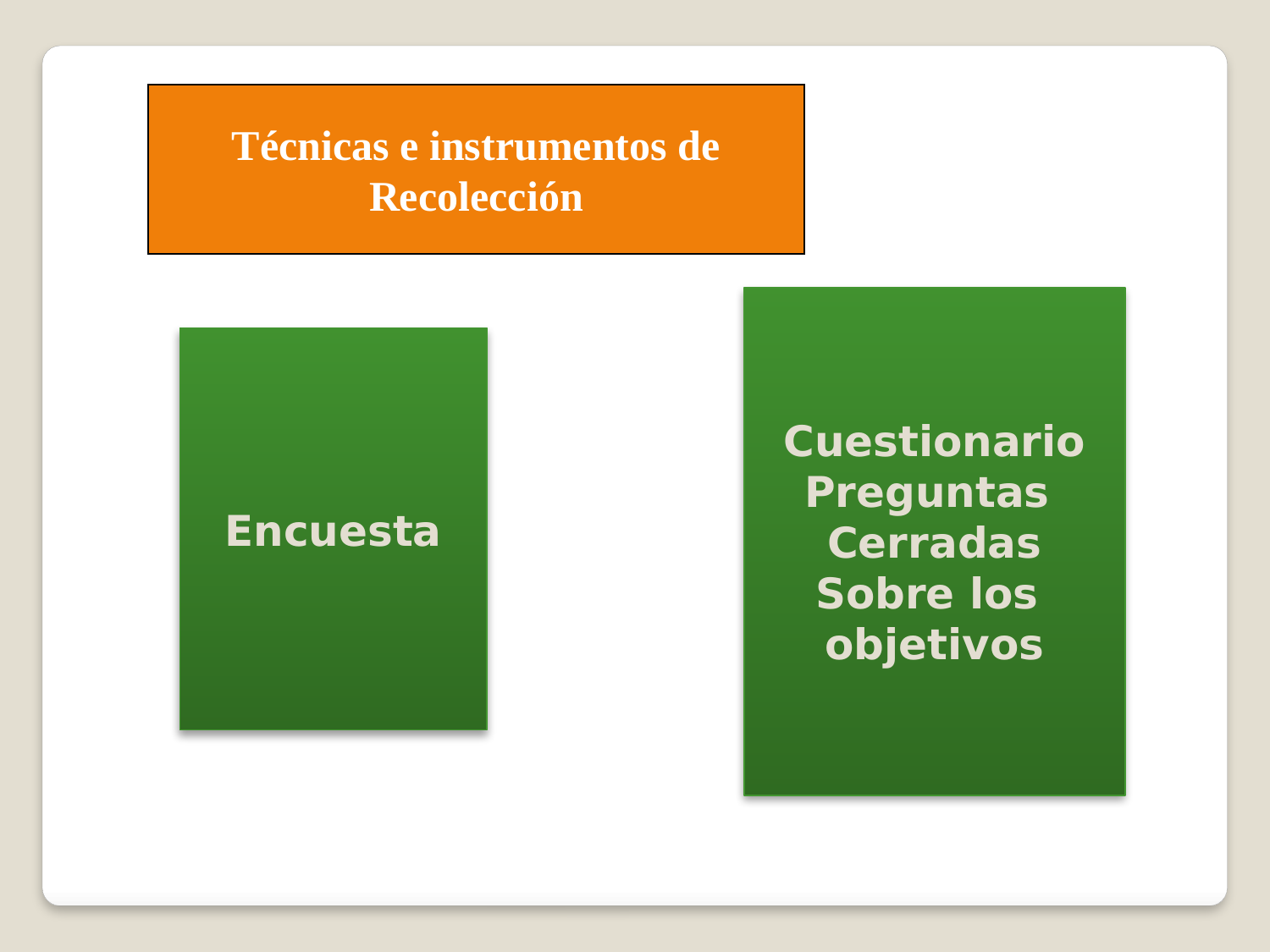

Técnicas e instrumentos de
Recolección
Cuestionario
Preguntas
Cerradas
Sobre los
objetivos
Encuesta